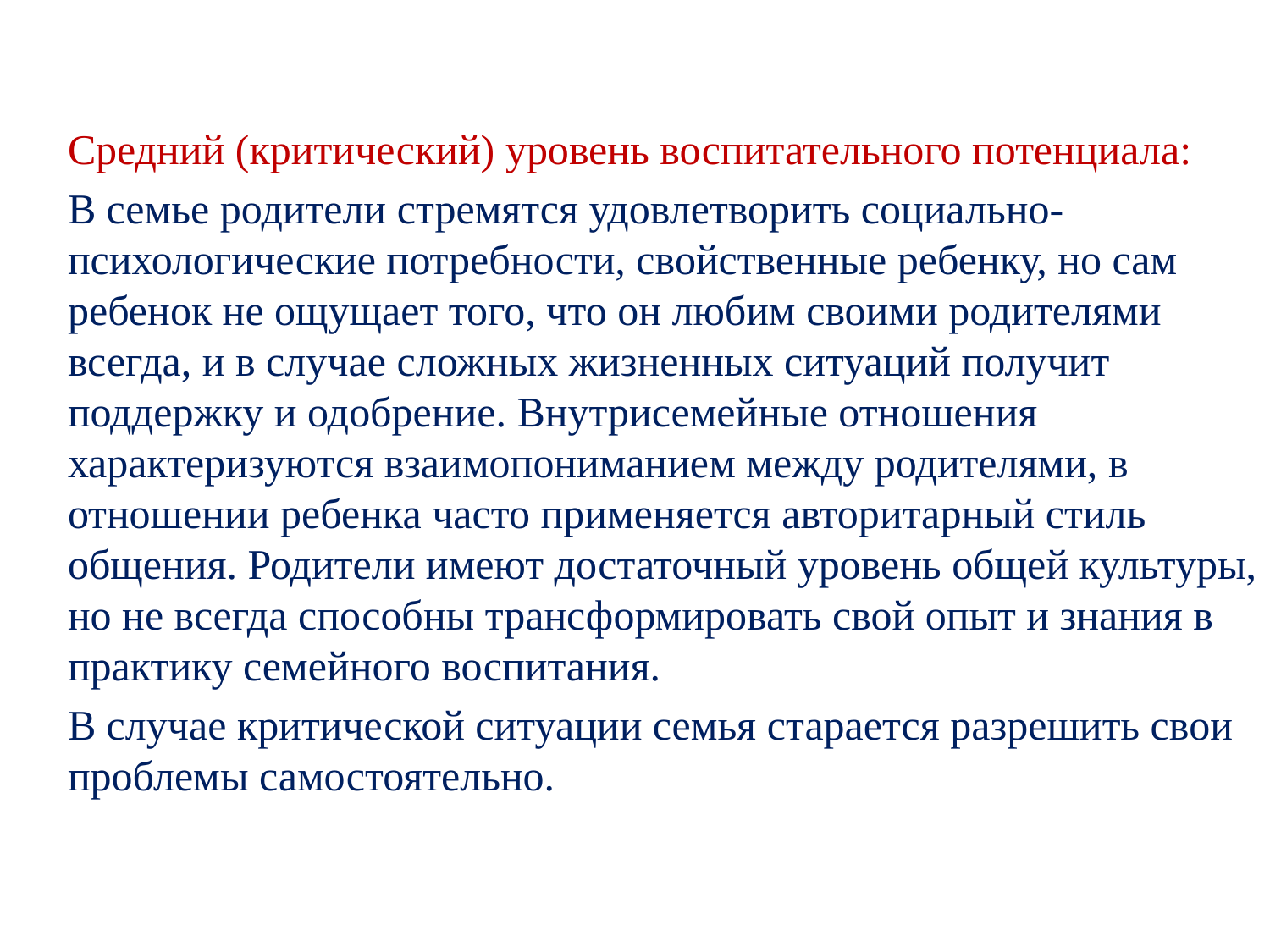

Средний (критический) уровень воспитательного потенциала:
В семье родители стремятся удовлетворить социально-психологические потребности, свойственные ребенку, но сам ребенок не ощущает того, что он любим своими родителями всегда, и в случае сложных жизненных ситуаций получит поддержку и одобрение. Внутрисемейные отношения характеризуются взаимопониманием между родителями, в отношении ребенка часто применяется авторитарный стиль общения. Родители имеют достаточный уровень общей культуры, но не всегда способны трансформировать свой опыт и знания в практику семейного воспитания.
В случае критической ситуации семья старается разрешить свои проблемы самостоятельно.